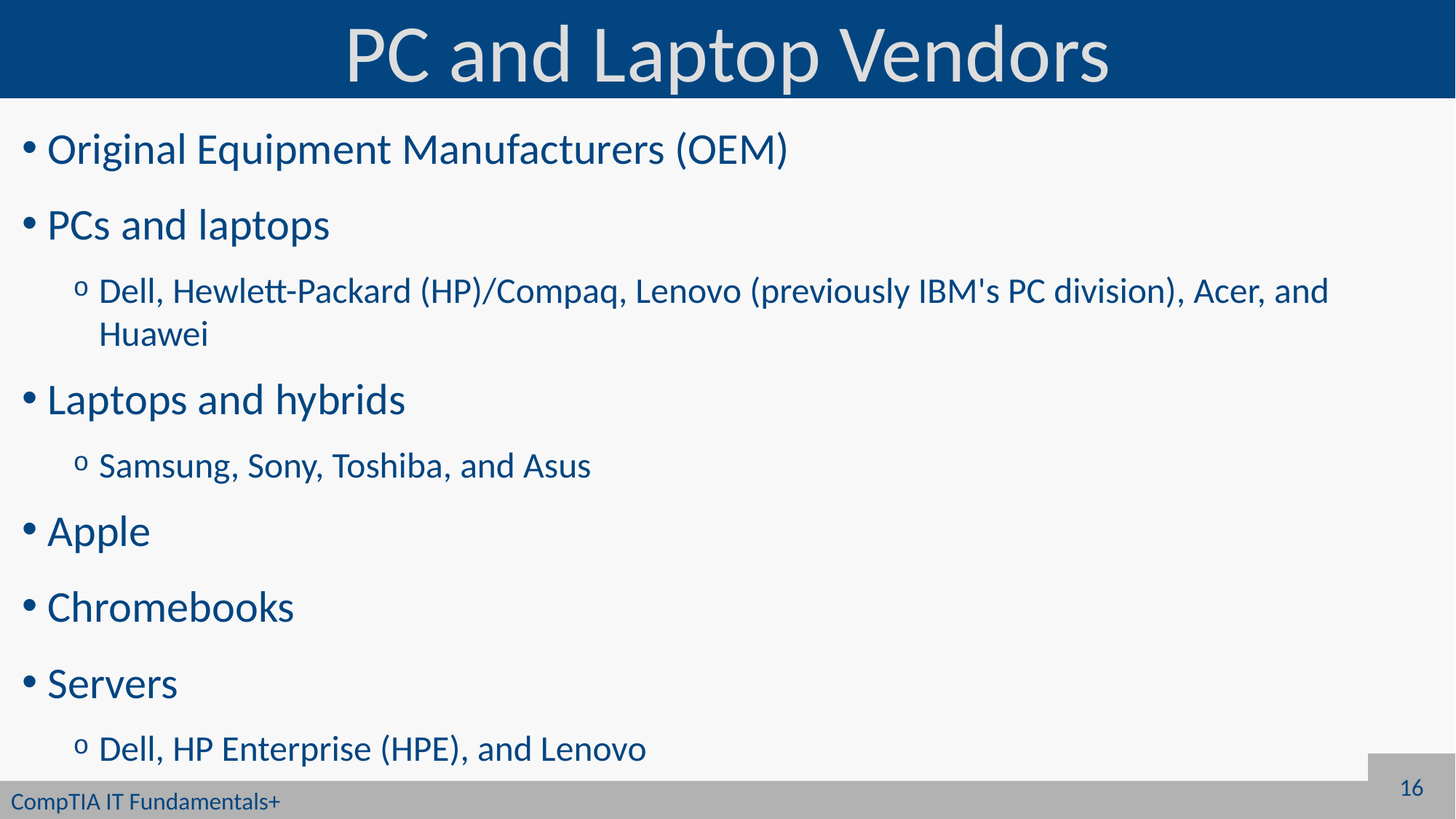

# PC and Laptop Vendors
Original Equipment Manufacturers (OEM)
PCs and laptops
Dell, Hewlett-Packard (HP)/Compaq, Lenovo (previously IBM's PC division), Acer, and Huawei
Laptops and hybrids
Samsung, Sony, Toshiba, and Asus
Apple
Chromebooks
Servers
Dell, HP Enterprise (HPE), and Lenovo
16
CompTIA IT Fundamentals+